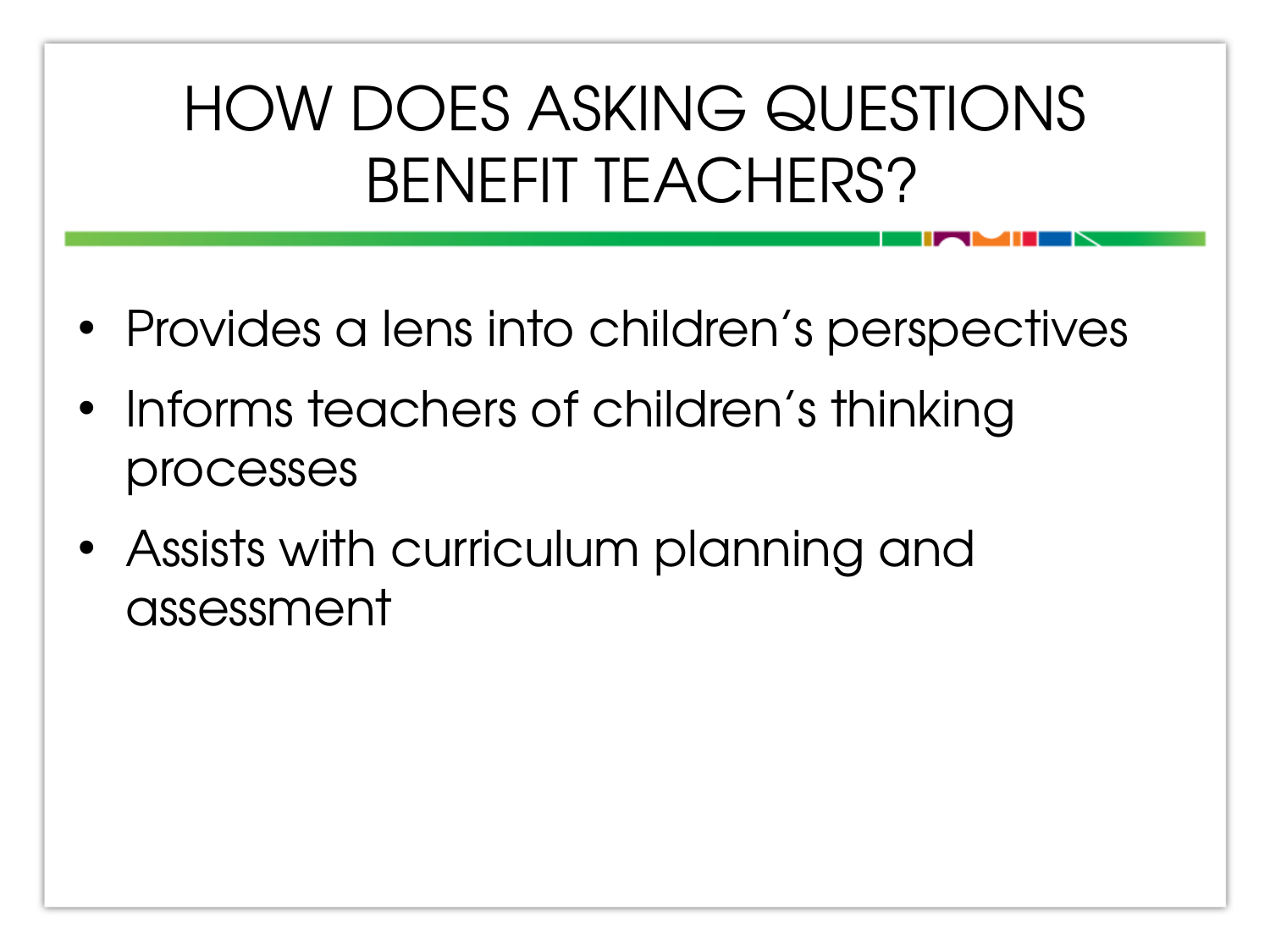

# How does asking Questions benefit teachers?
Provides a lens into children’s perspectives
Informs teachers of children’s thinking processes
Assists with curriculum planning and assessment